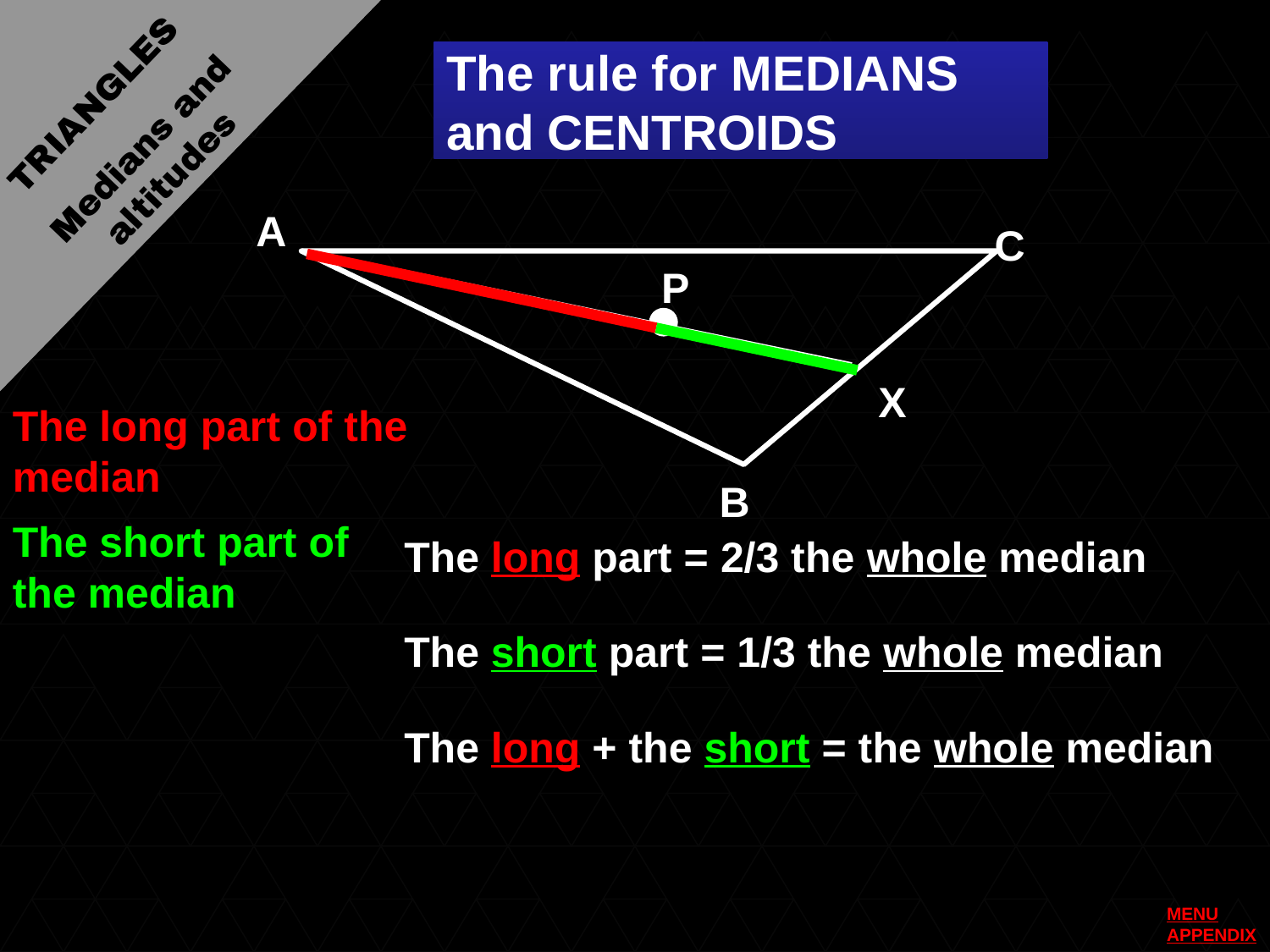

The rule for MEDIANS and CENTROIDS
TRIANGLES
Medians and altitudes
A
C
P

X
The long part of the median
B
The long part = 2/3 the whole median
The short part of the median
The short part = 1/3 the whole median
The long + the short = the whole median
MENU
APPENDIX